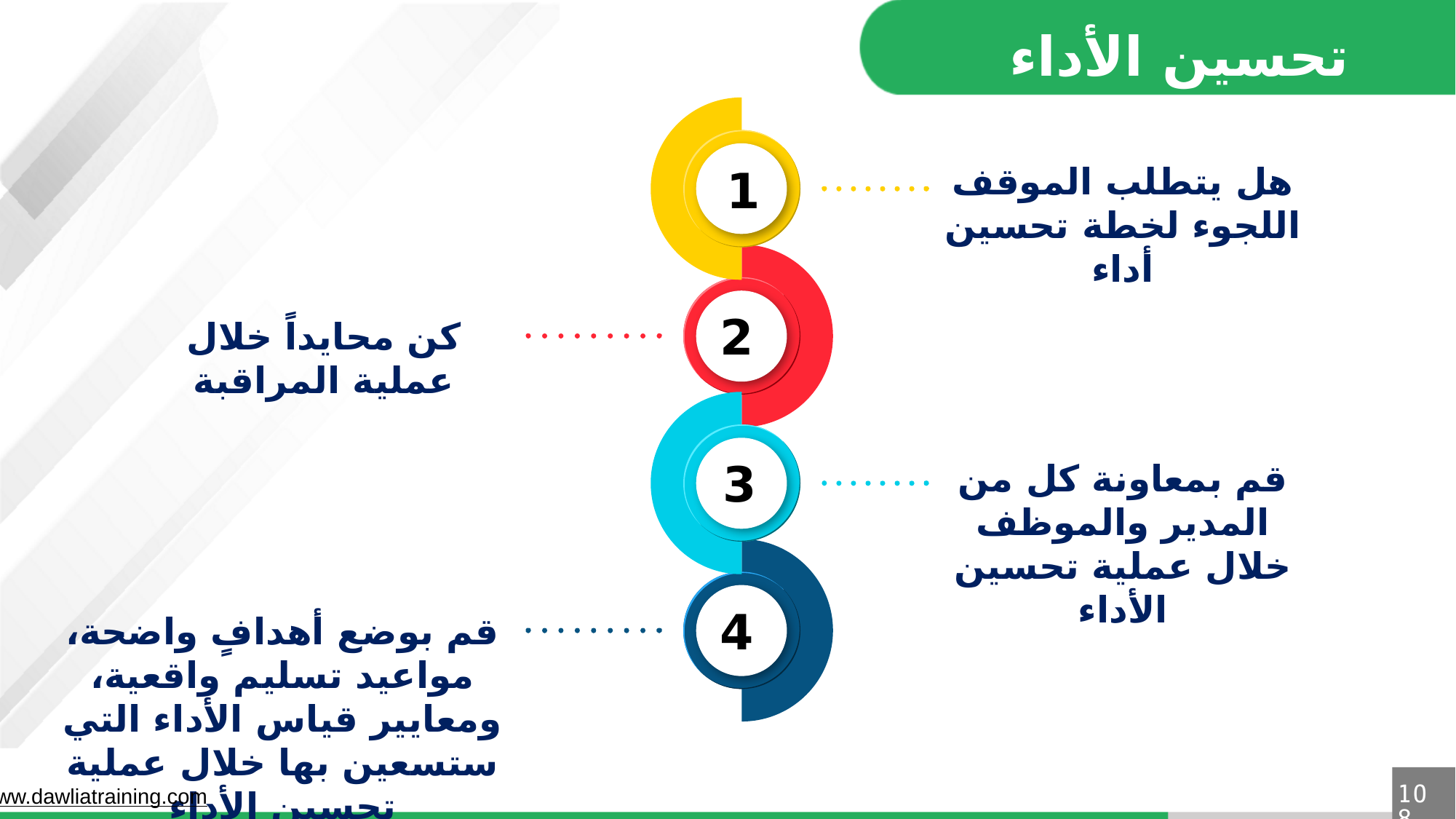

تحسين الأداء

هل يتطلب الموقف اللجوء لخطة تحسين أداء
1

كن محايداً خلال عملية المراقبة
2

3
قم بمعاونة كل من المدير والموظف خلال عملية تحسين الأداء

4
قم بوضع أهدافٍ واضحة، مواعيد تسليم واقعية، ومعايير قياس الأداء التي ستسعين بها خلال عملية تحسين الأداء
108
www.dawliatraining.com